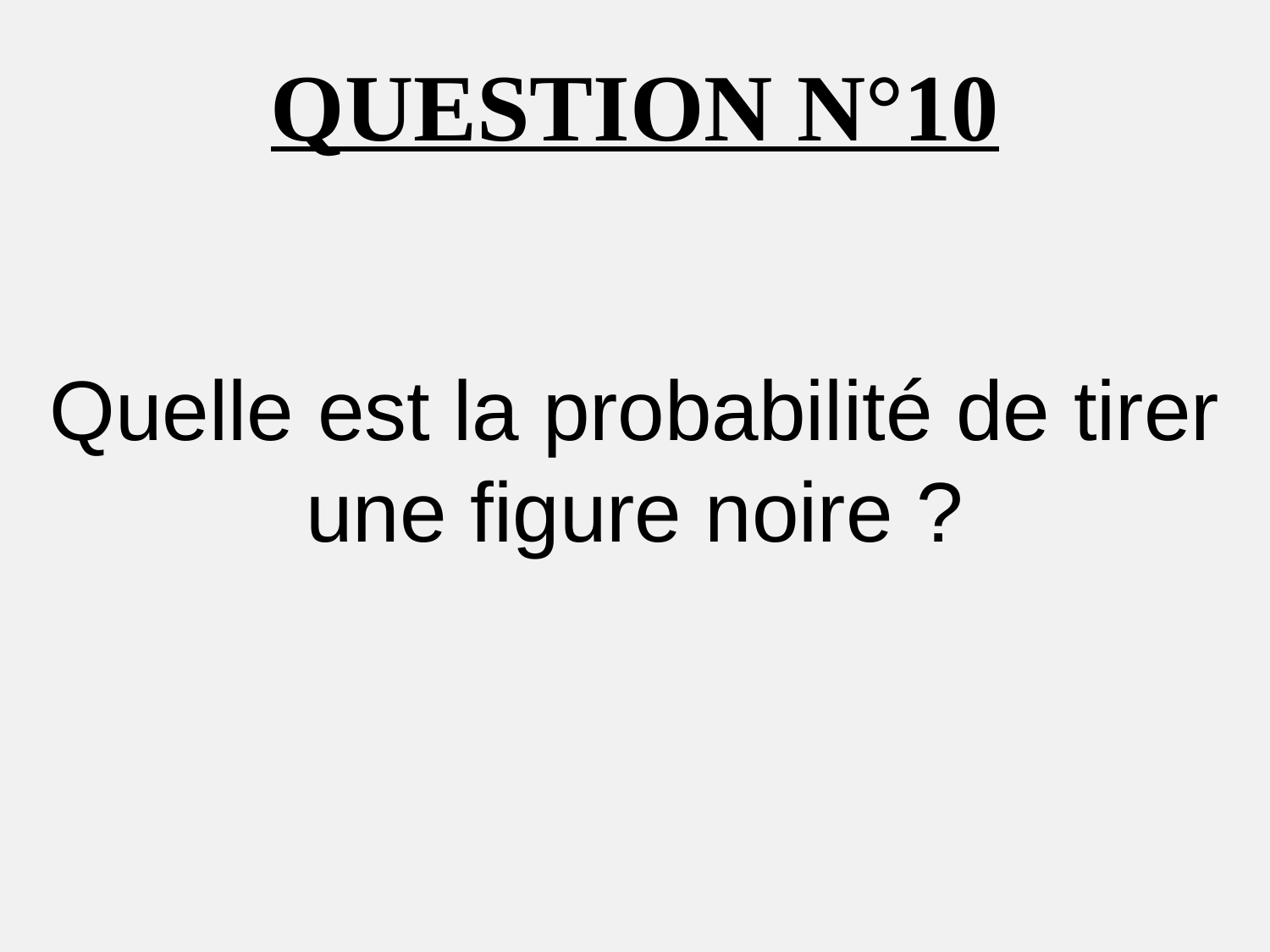

QUESTION N°10
Quelle est la probabilité de tirer une figure noire ?